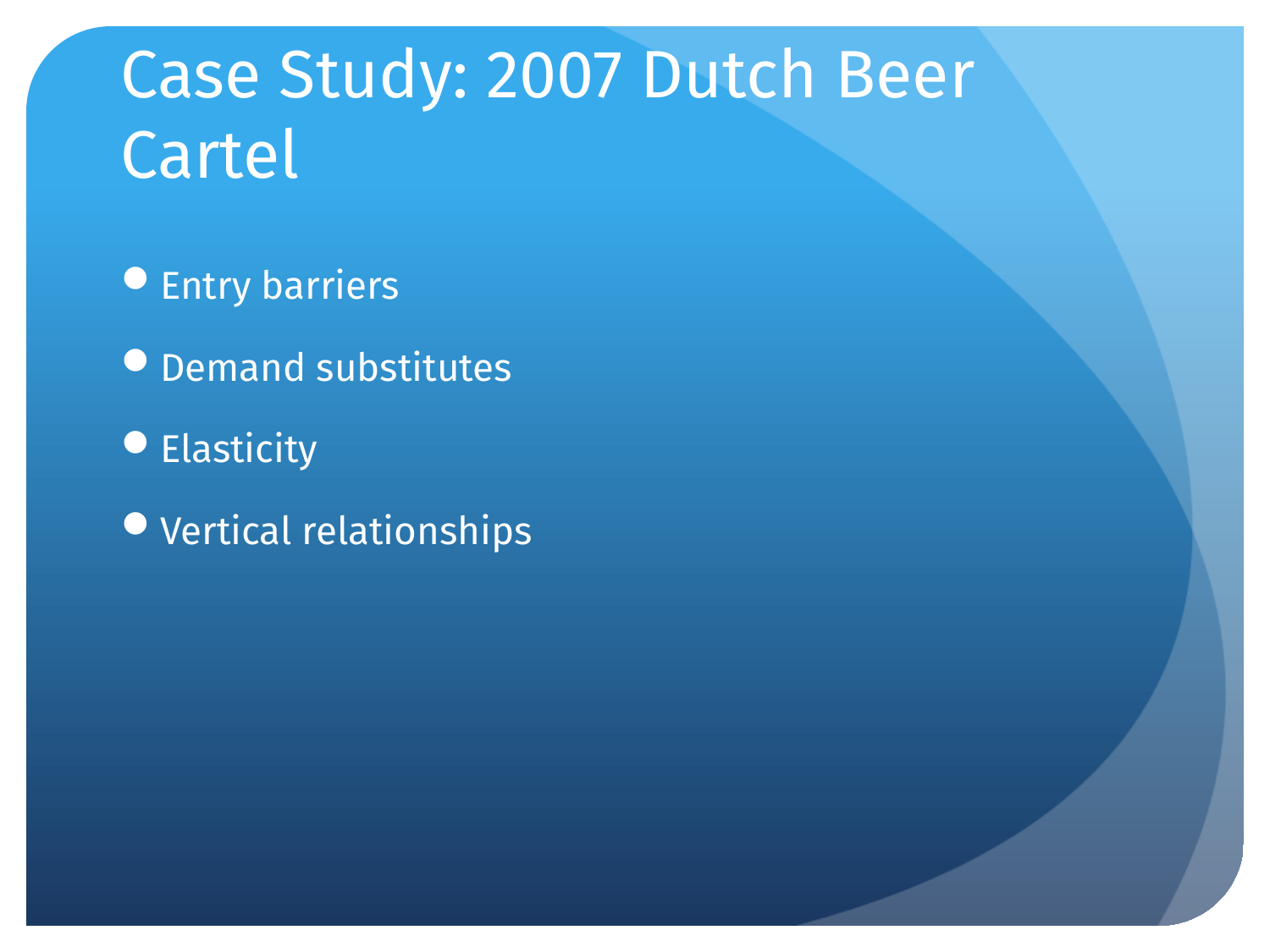

# Case Study: 2007 Dutch Beer Cartel
Entry barriers
Demand substitutes
Elasticity
Vertical relationships